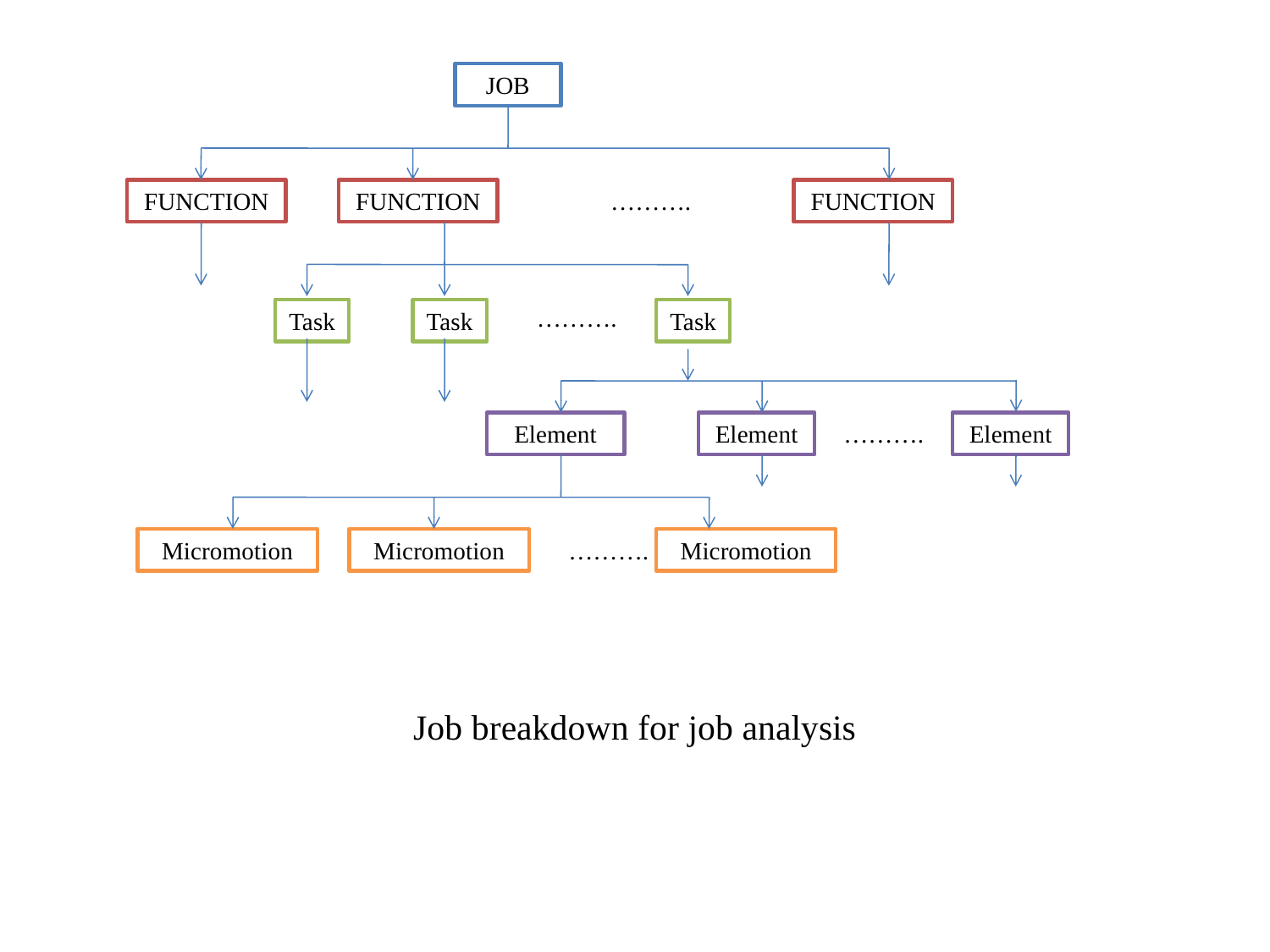

JOB
FUNCTION
FUNCTION
……….
FUNCTION
……….
Task
Task
Task
Element
Element
……….
Element
Micromotion
Micromotion
……….
Micromotion
Job breakdown for job analysis